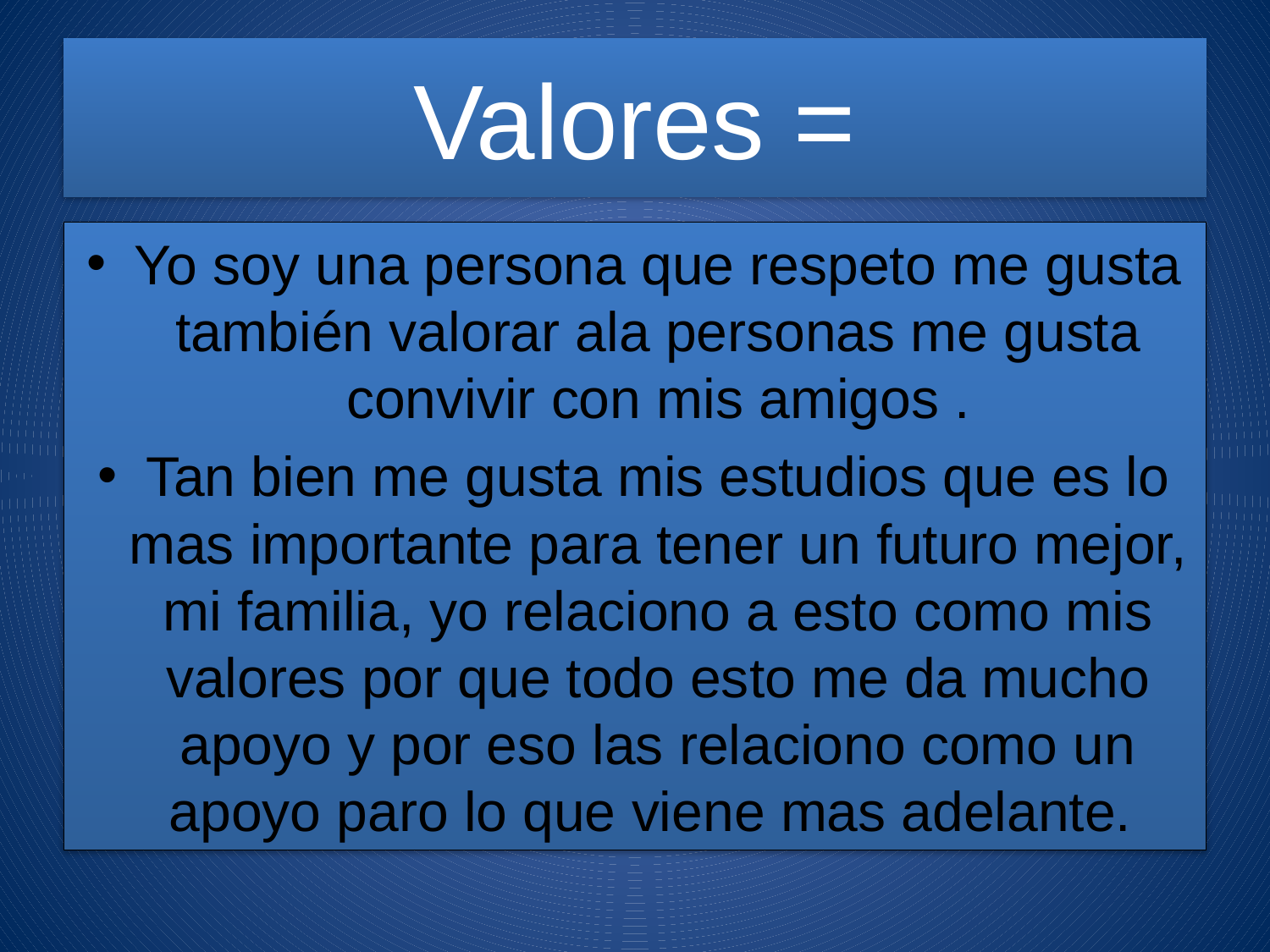

# Valores =
Yo soy una persona que respeto me gusta también valorar ala personas me gusta convivir con mis amigos .
Tan bien me gusta mis estudios que es lo mas importante para tener un futuro mejor, mi familia, yo relaciono a esto como mis valores por que todo esto me da mucho apoyo y por eso las relaciono como un apoyo paro lo que viene mas adelante.